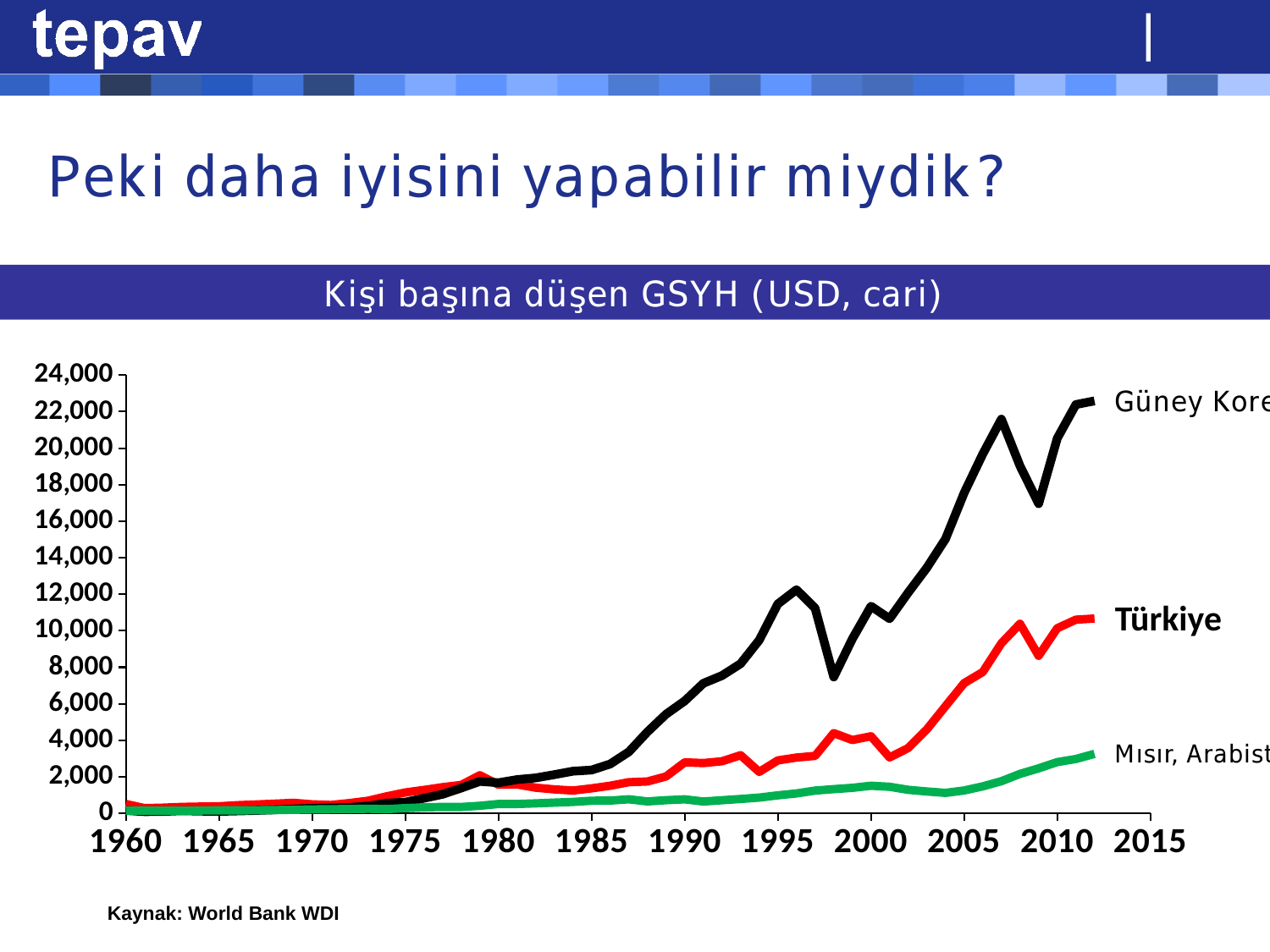

Peki daha iyisini yapabilir miydik?
Kişi başına düşen GSYH (USD, cari)

### Chart

| Category |  |  |  |
|---|---|---|---|
Güney Kore
Türkiye
Mısır, Arabistan
Kaynak: World Bank WDI